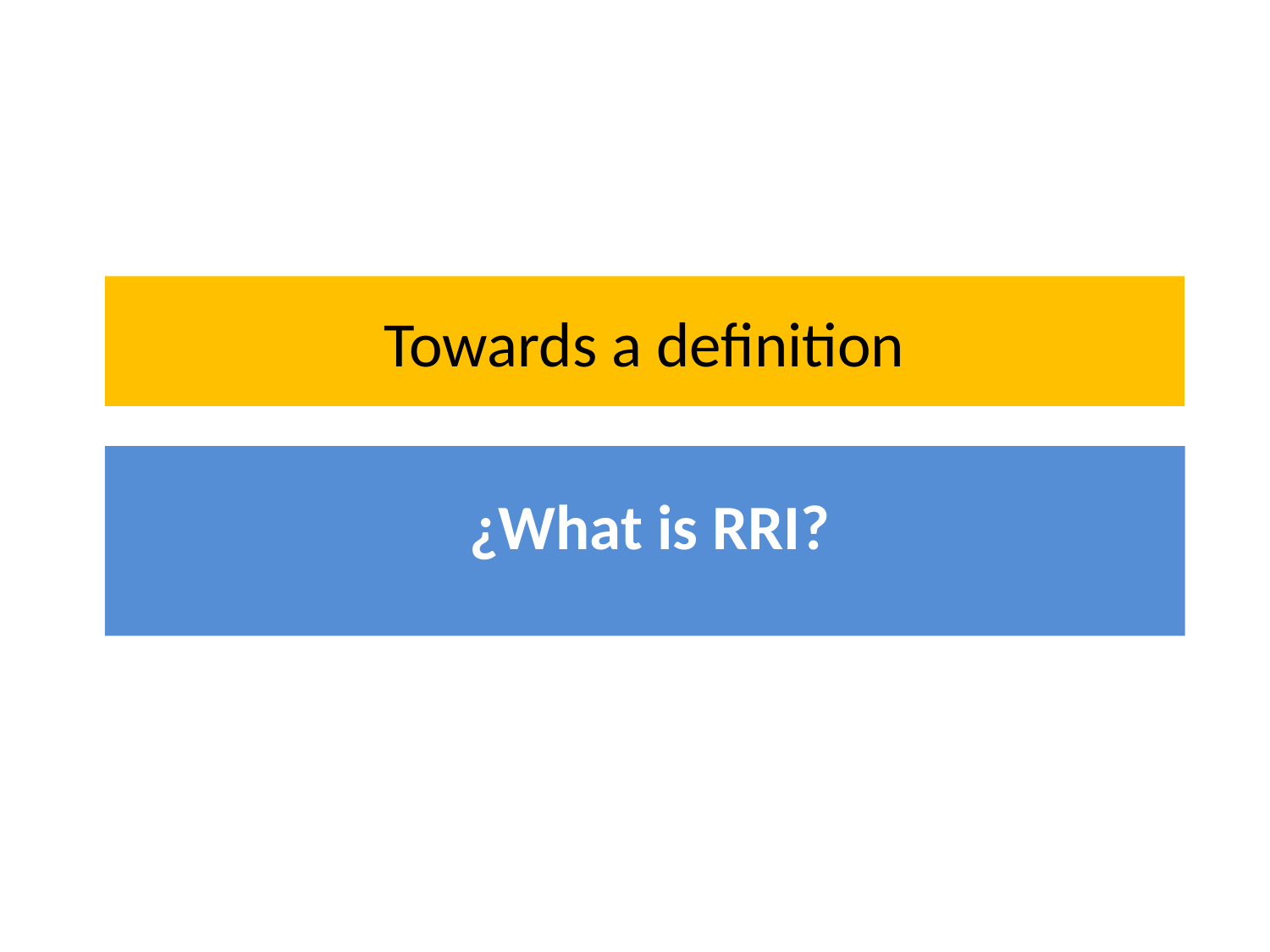

# Towards a definition
¿What is RRI?